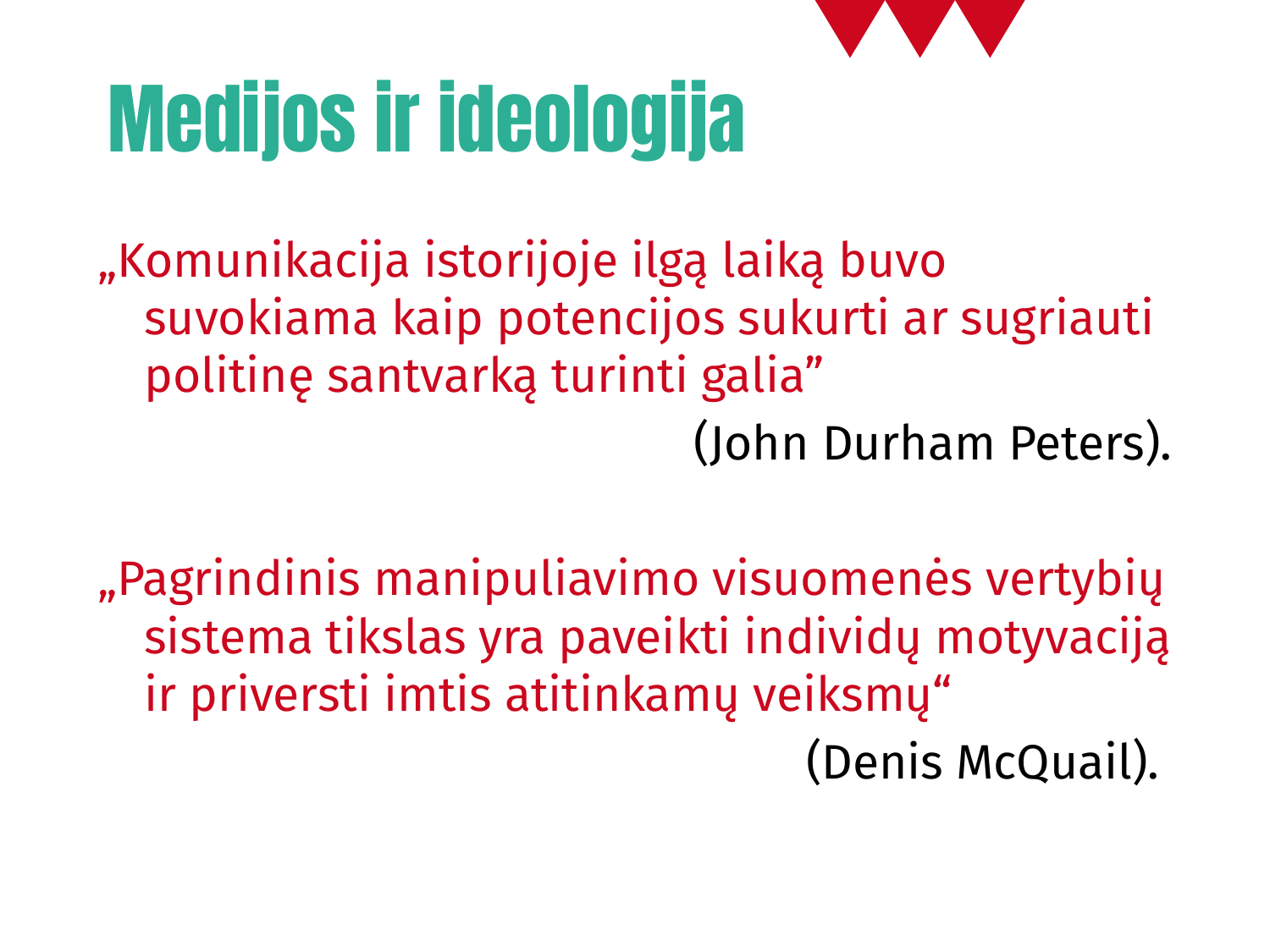

# Medijos ir ideologija
„Komunikacija istorijoje ilgą laiką buvo suvokiama kaip potencijos sukurti ar sugriauti politinę santvarką turinti galia”
(John Durham Peters).

„Pagrindinis manipuliavimo visuomenės vertybių sistema tikslas yra paveikti individų motyvaciją ir priversti imtis atitinkamų veiksmų“
(Denis McQuail).